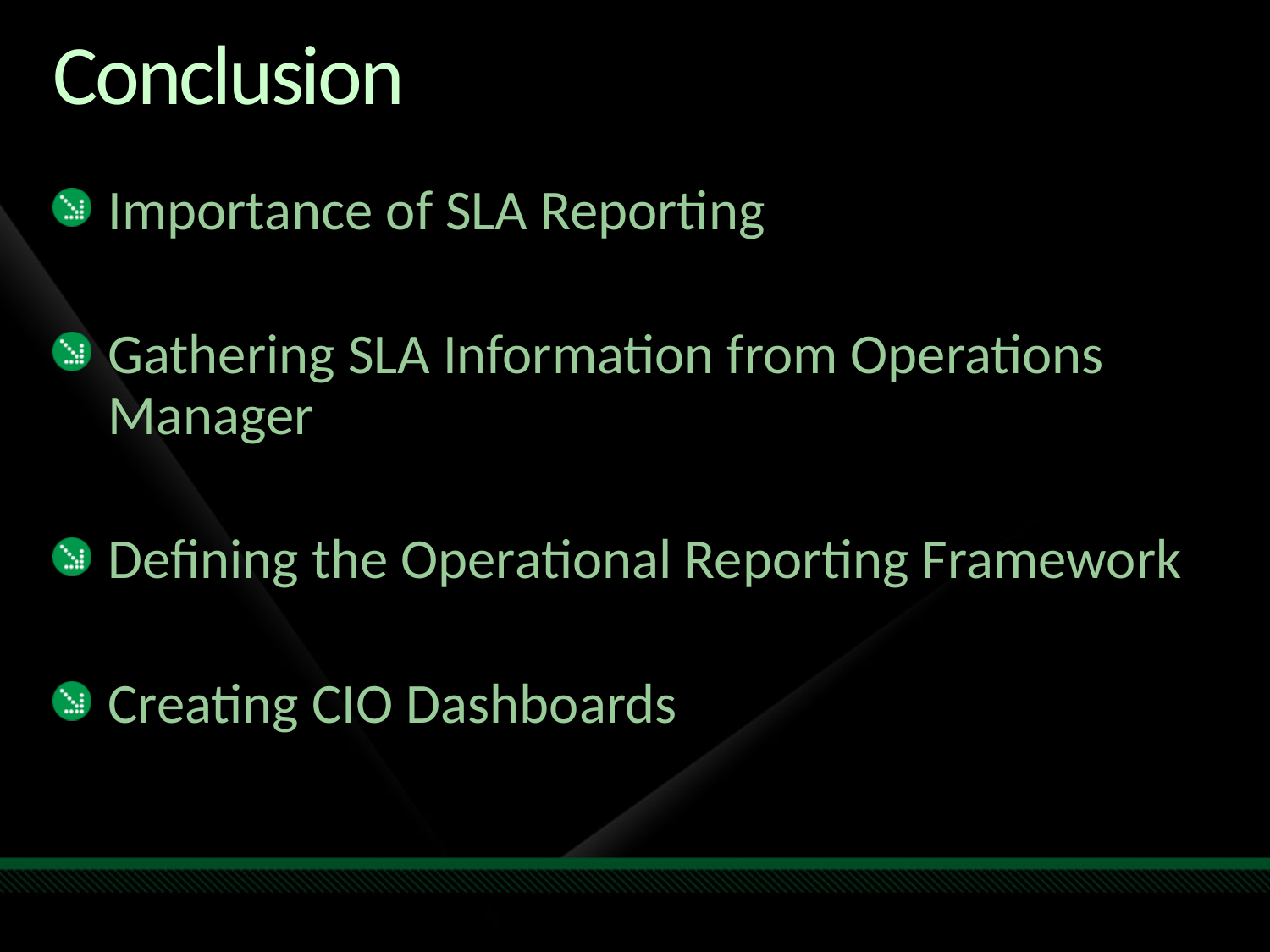

# Conclusion
Importance of SLA Reporting

Gathering SLA Information from Operations Manager

Defining the Operational Reporting Framework

Creating CIO Dashboards